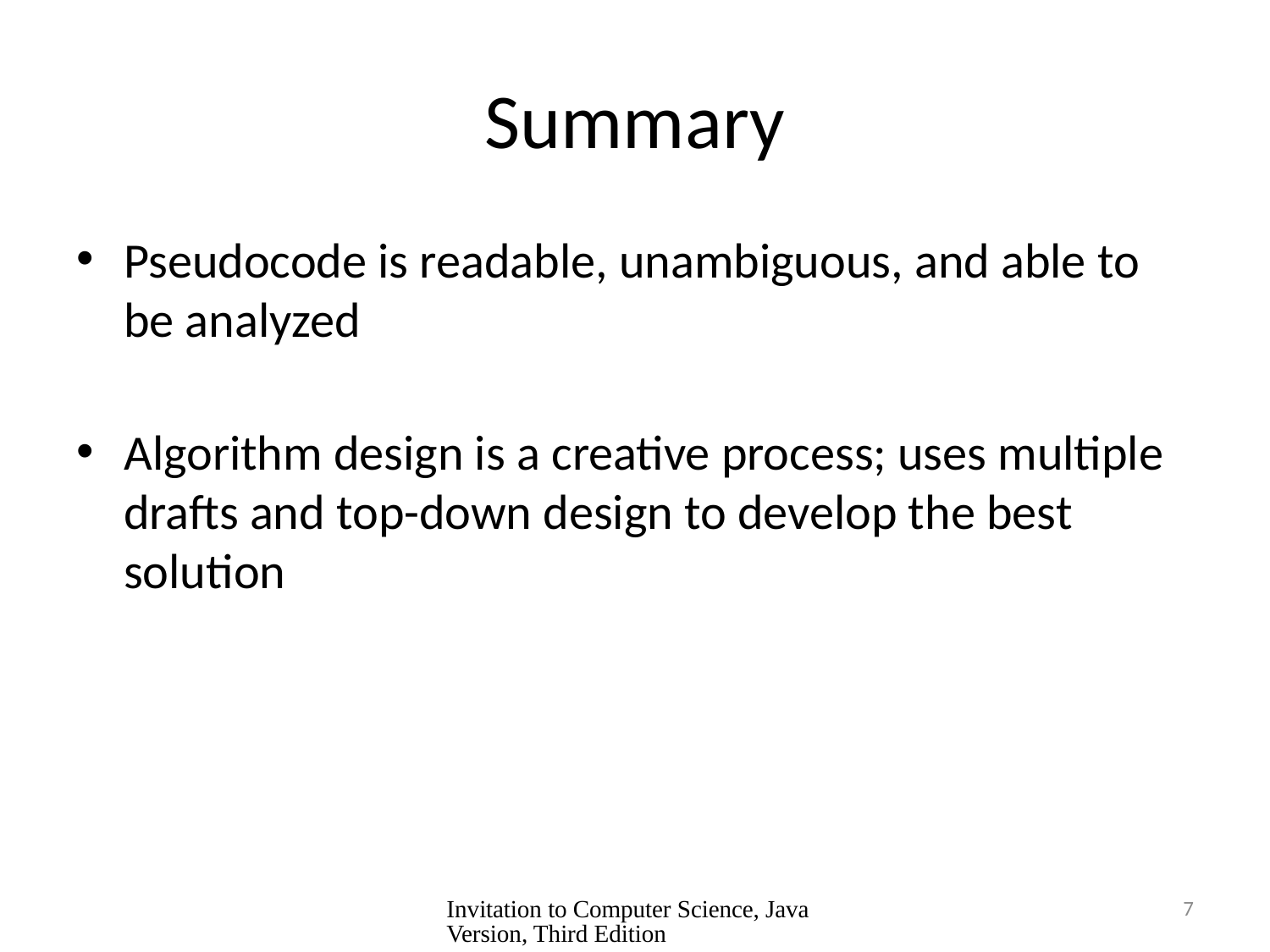

# Summary
Pseudocode is readable, unambiguous, and able to be analyzed
Algorithm design is a creative process; uses multiple drafts and top-down design to develop the best solution
Invitation to Computer Science, Java Version, Third Edition
7